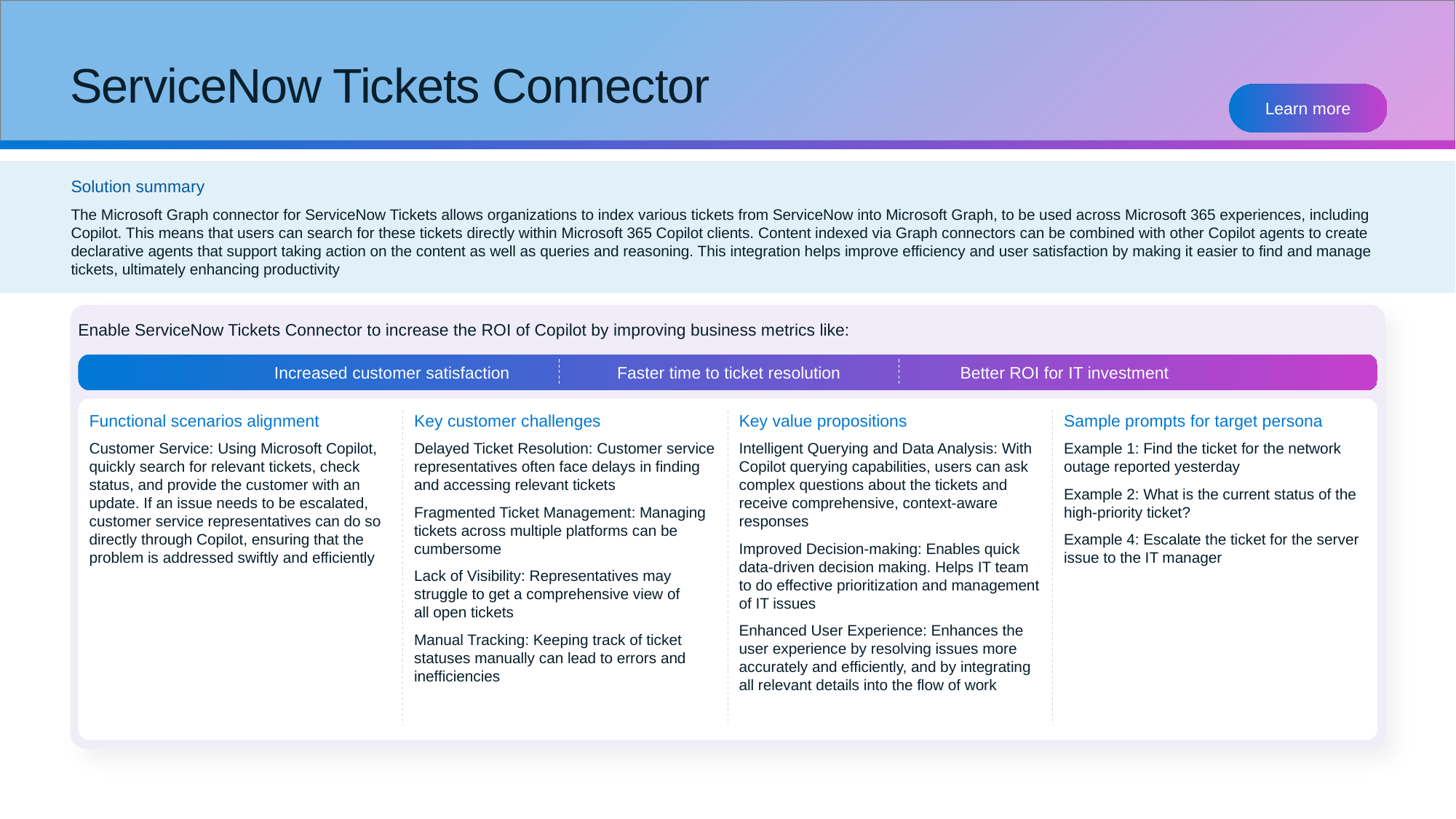

# ServiceNow Tickets Connector
Learn more

Solution summary
The Microsoft Graph connector for ServiceNow Tickets allows organizations to index various tickets from ServiceNow into Microsoft Graph, to be used across Microsoft 365 experiences, including Copilot. This means that users can search for these tickets directly within Microsoft 365 Copilot clients. Content indexed via Graph connectors can be combined with other Copilot agents to create declarative agents that support taking action on the content as well as queries and reasoning. This integration helps improve efficiency and user satisfaction by making it easier to find and manage tickets, ultimately enhancing productivity

Enable ServiceNow Tickets Connector to increase the ROI of Copilot by improving business metrics like:

Increased customer satisfaction
Faster time to ticket resolution
Better ROI for IT investment

Functional scenarios alignment
Customer Service: Using Microsoft Copilot, quickly search for relevant tickets, check status, and provide the customer with an update. If an issue needs to be escalated, customer service representatives can do so directly through Copilot, ensuring that the problem is addressed swiftly and efficiently
Key customer challenges
Delayed Ticket Resolution: Customer service representatives often face delays in finding and accessing relevant tickets
Fragmented Ticket Management: Managing tickets across multiple platforms can be cumbersome
Lack of Visibility: Representatives may struggle to get a comprehensive view of
all open tickets
Manual Tracking: Keeping track of ticket statuses manually can lead to errors and inefficiencies
Key value propositions
Intelligent Querying and Data Analysis: With Copilot querying capabilities, users can ask complex questions about the tickets and receive comprehensive, context-aware responses
Improved Decision-making: Enables quick data-driven decision making. Helps IT team to do effective prioritization and management of IT issues
Enhanced User Experience: Enhances the user experience by resolving issues more accurately and efficiently, and by integrating all relevant details into the flow of work
Sample prompts for target persona
Example 1: Find the ticket for the network outage reported yesterday
Example 2: What is the current status of the high-priority ticket?
Example 4: Escalate the ticket for the server issue to the IT manager